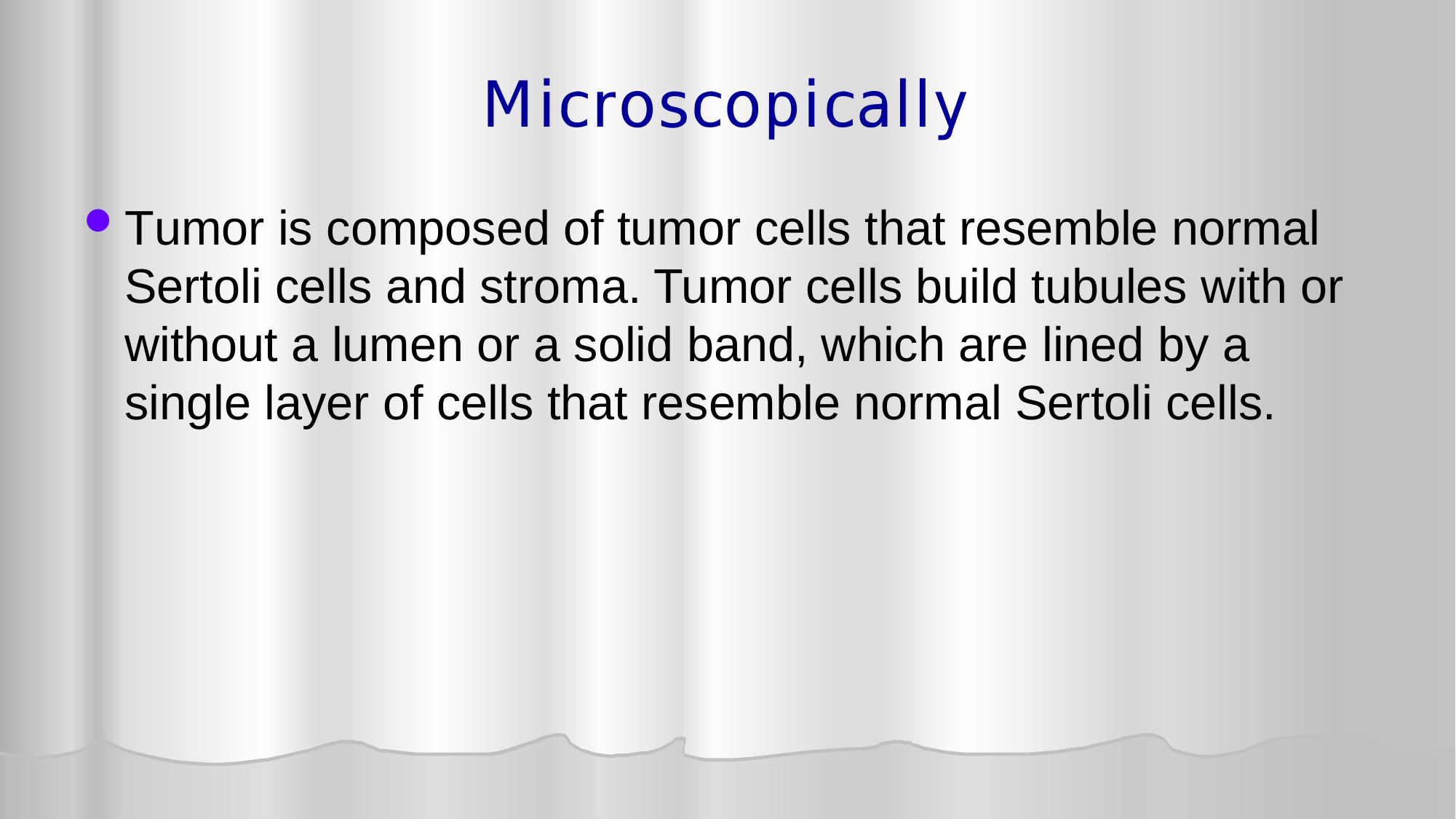

# Microscopically
Tumor is composed of tumor cells that resemble normal Sertoli cells and stroma. Tumor cells build tubules with or without a lumen or a solid band, which are lined by a single layer of cells that resemble normal Sertoli cells.